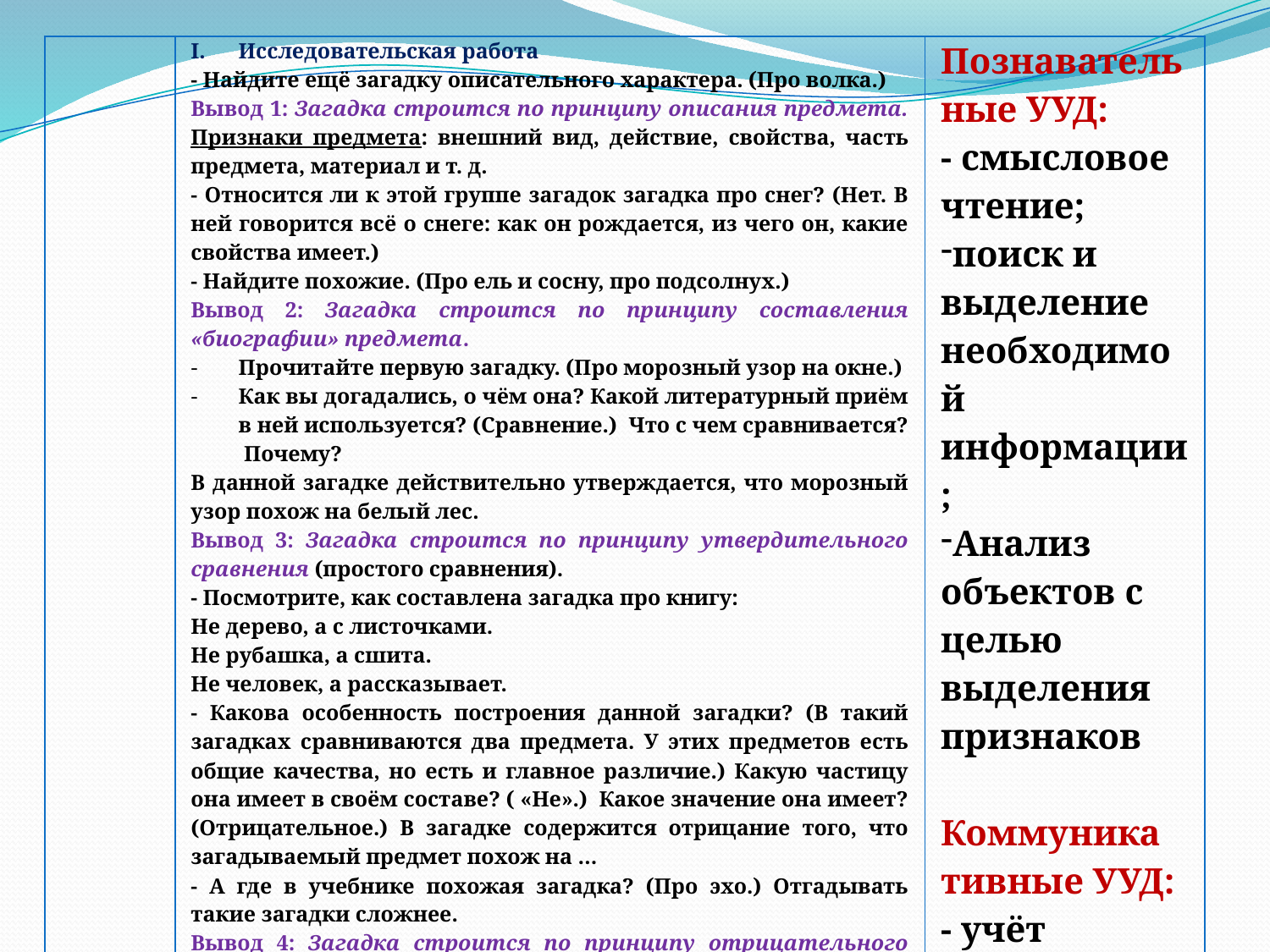

|  | Исследовательская работа - Найдите ещё загадку описательного характера. (Про волка.) Вывод 1: Загадка строится по принципу описания предмета. Признаки предмета: внешний вид, действие, свойства, часть предмета, материал и т. д. - Относится ли к этой группе загадок загадка про снег? (Нет. В ней говорится всё о снеге: как он рождается, из чего он, какие свойства имеет.) - Найдите похожие. (Про ель и сосну, про подсолнух.) Вывод 2: Загадка строится по принципу составления «биографии» предмета. Прочитайте первую загадку. (Про морозный узор на окне.) Как вы догадались, о чём она? Какой литературный приём в ней используется? (Сравнение.) Что с чем сравнивается? Почему? В данной загадке действительно утверждается, что морозный узор похож на белый лес. Вывод 3: Загадка строится по принципу утвердительного сравнения (простого сравнения). - Посмотрите, как составлена загадка про книгу: Не дерево, а с листочками. Не рубашка, а сшита. Не человек, а рассказывает. - Какова особенность построения данной загадки? (В такий загадках сравниваются два предмета. У этих предметов есть общие качества, но есть и главное различие.) Какую частицу она имеет в своём составе? ( «Не».) Какое значение она имеет? (Отрицательное.) В загадке содержится отрицание того, что загадываемый предмет похож на … - А где в учебнике похожая загадка? (Про эхо.) Отгадывать такие загадки сложнее. Вывод 4: Загадка строится по принципу отрицательного сравнения. - Что общего у загадок про блин и про чернила? (Загадки составлены в форме вопроса. Чаще в таких загадках раскрывается одна, главная сторона предмета.) Вывод 5: Загадка строится в форме вопроса. | Познаватель ные УУД: - смысловое чтение; поиск и выделение необходимой информации; Анализ объектов с целью выделения признаков Коммуника тивные УУД: - учёт разных мнений и умение обосновать собственное |
| --- | --- | --- |